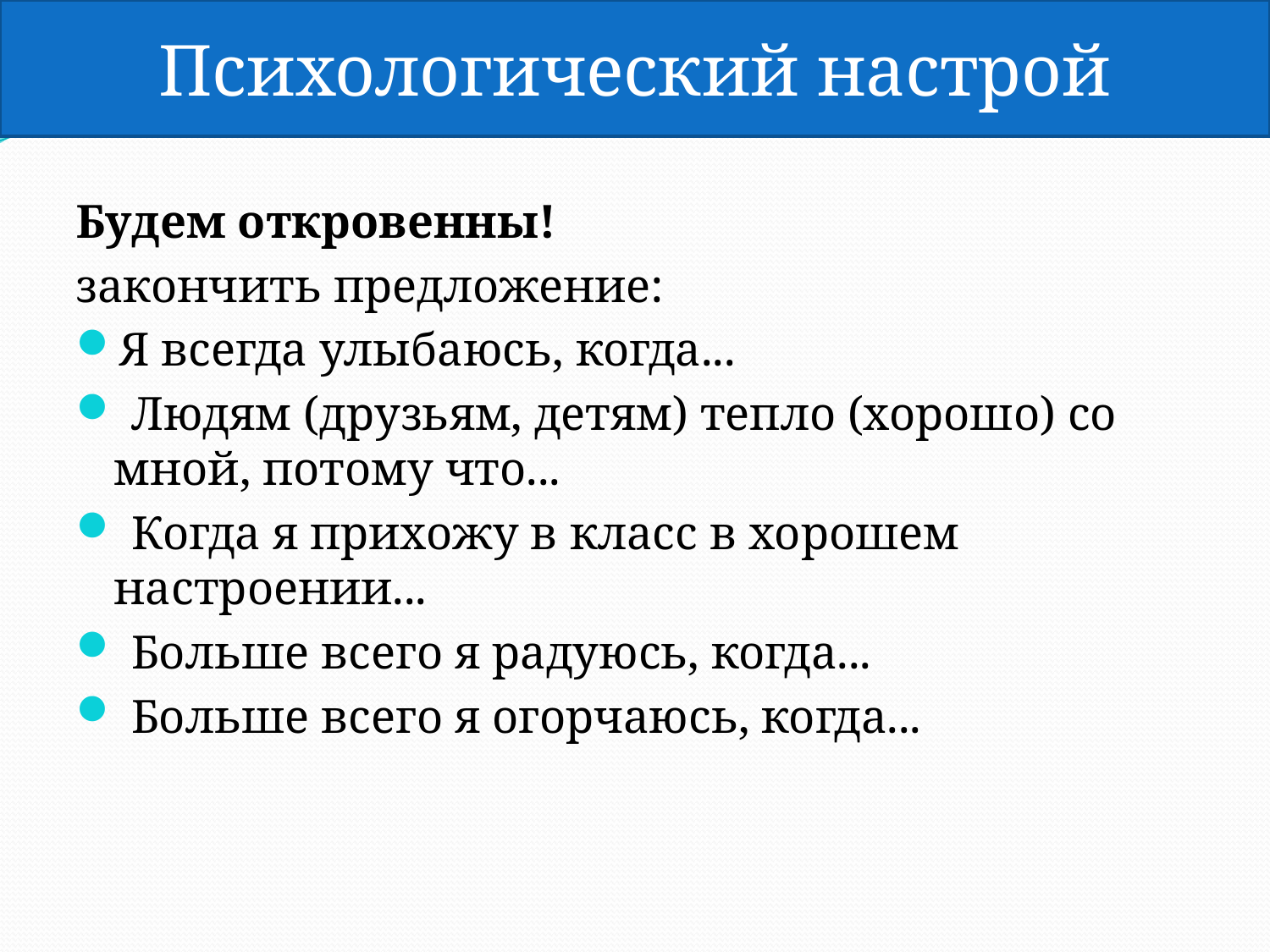

Психологический настрой
#
Будем откровенны!
закончить предложение:
Я всегда улыбаюсь, когда...
 Людям (друзьям, детям) тепло (хорошо) со мной, потому что...
 Когда я прихожу в класс в хорошем настроении...
 Больше всего я радуюсь, когда...
 Больше всего я огорчаюсь, когда...